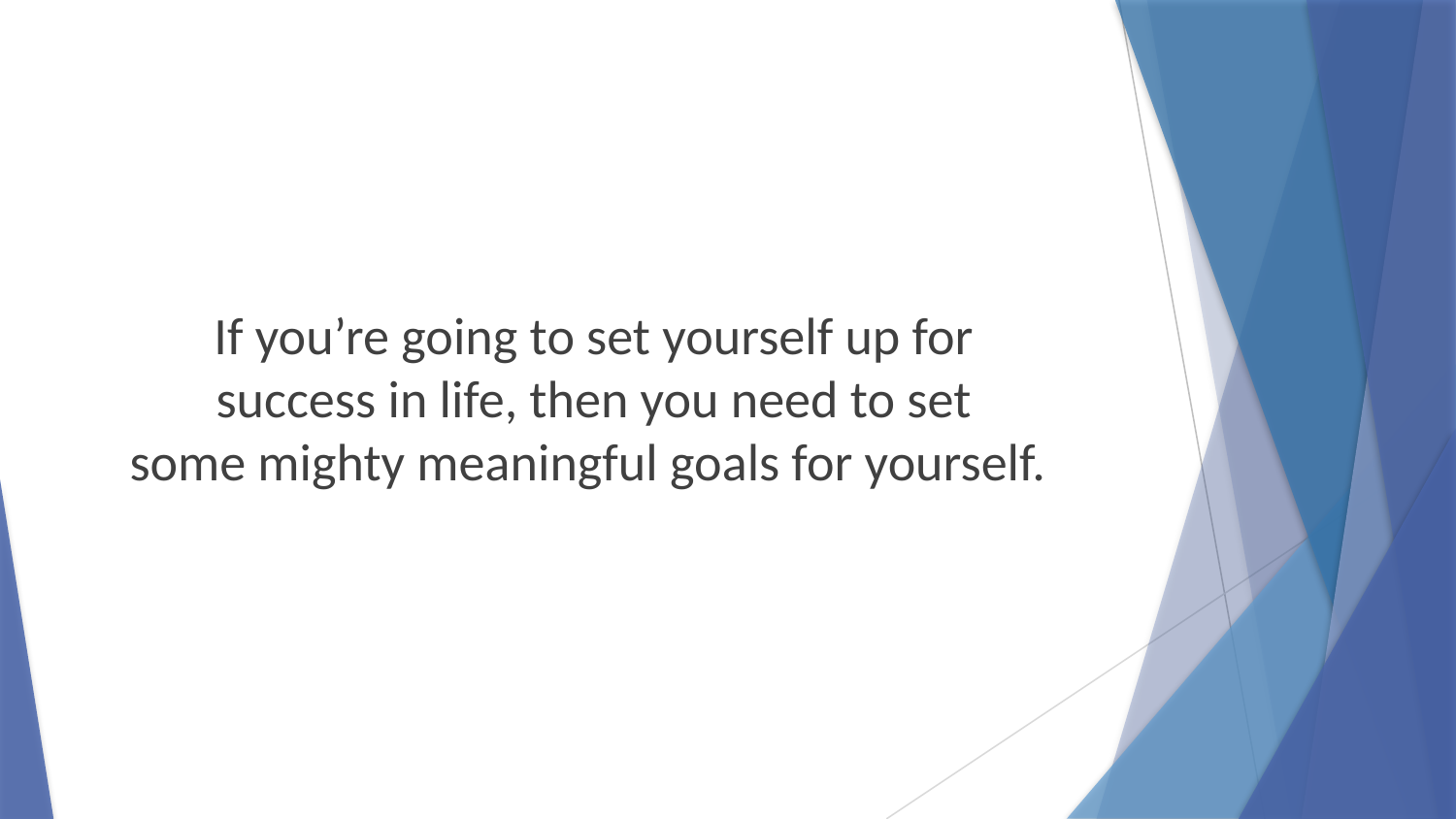

If you’re going to set yourself up for
success in life, then you need to set
some mighty meaningful goals for yourself.